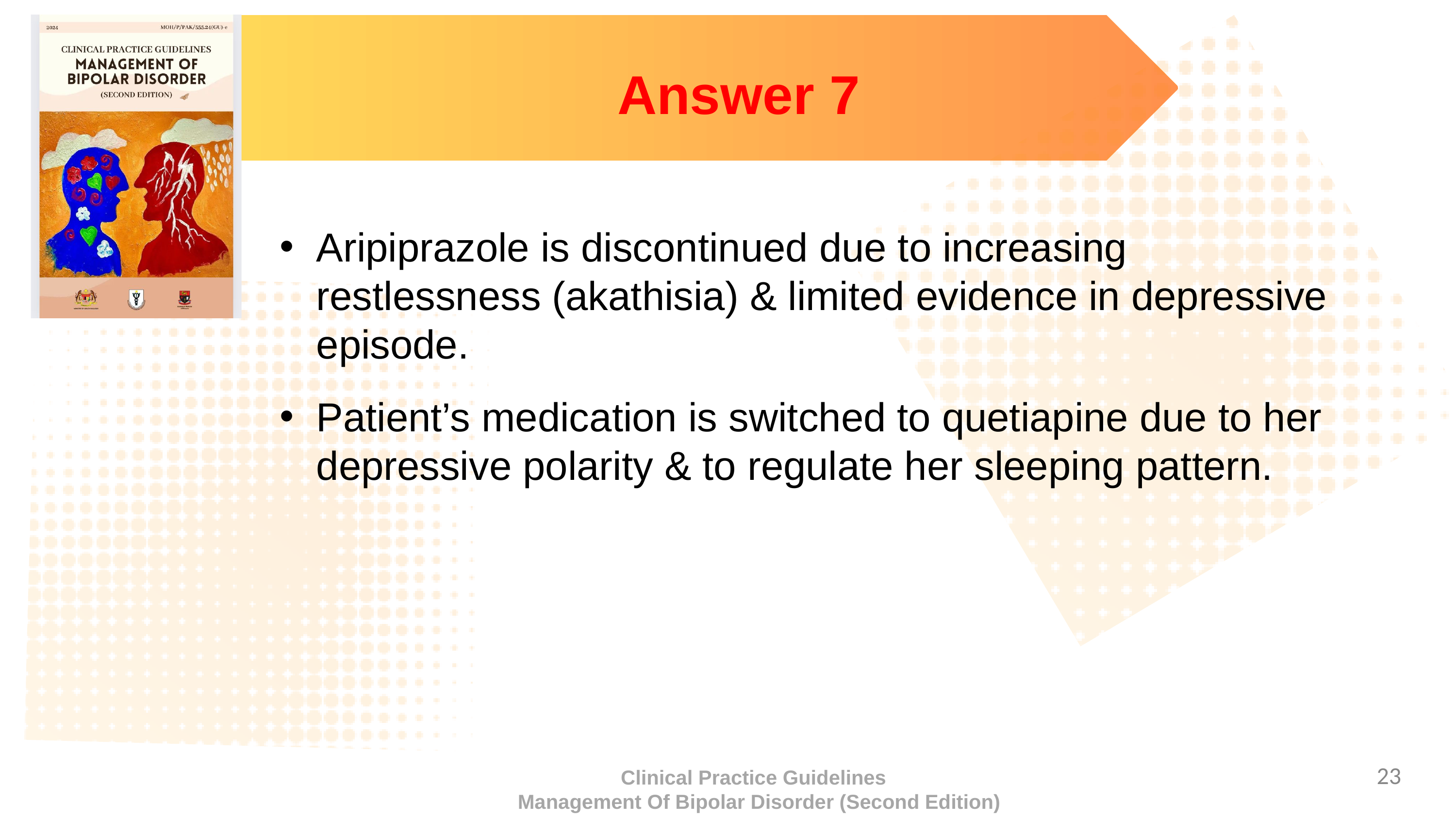

Answer 7

Aripiprazole is discontinued due to increasing restlessness (akathisia) & limited evidence in depressive episode.

Patient’s medication is switched to quetiapine due to her depressive polarity & to regulate her sleeping pattern.

23
Clinical Practice Guidelines
 Management Of Bipolar Disorder (Second Edition)